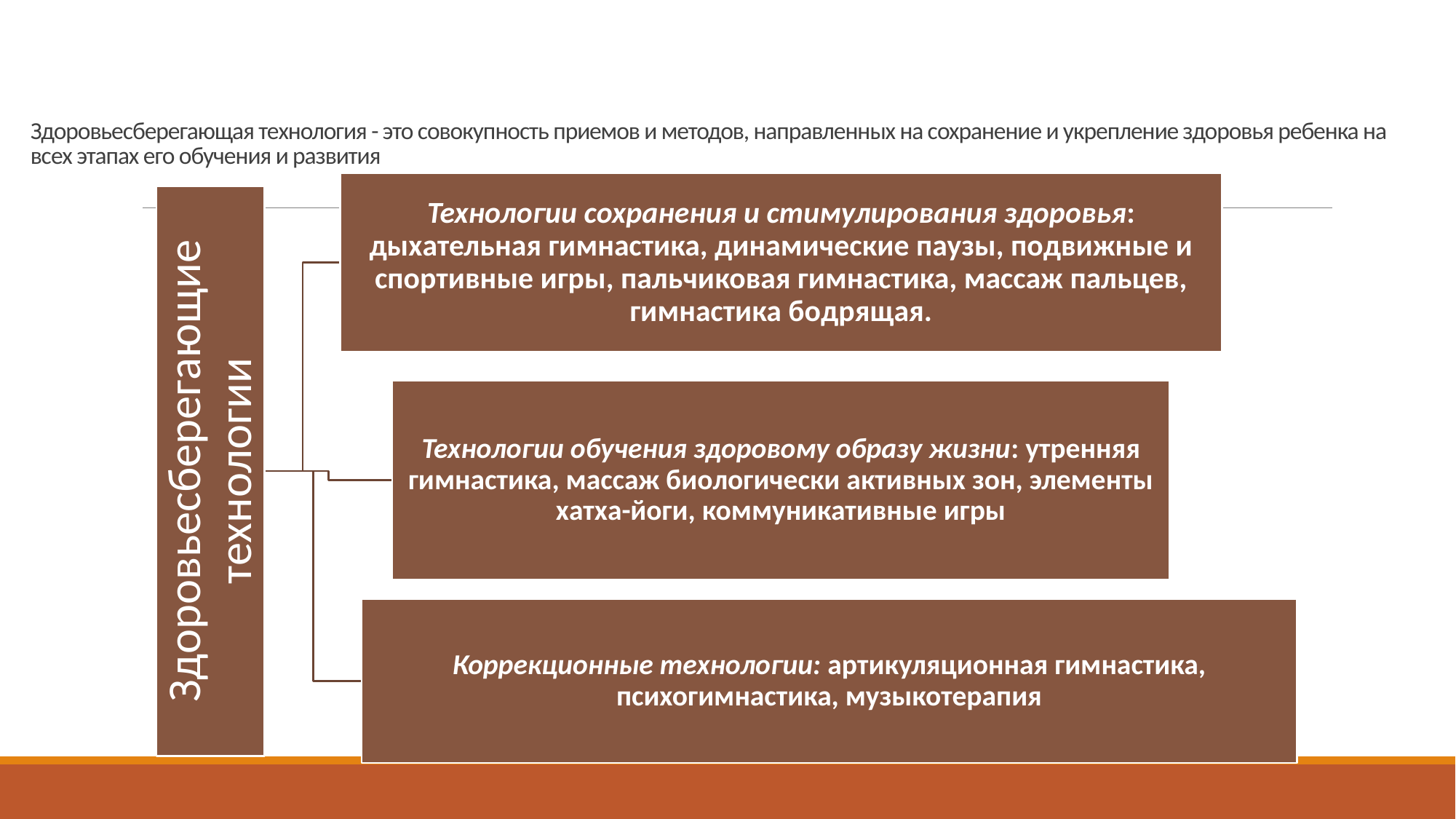

# Здоровьесберегающая технология - это совокупность приемов и методов, направленных на сохранение и укрепление здоровья ребенка на всех этапах его обучения и развития

Здоровьесберегающие технологии
Технологии сохранения и стимулирования здоровья: дыхательная гимнастика, динамические паузы, подвижные и спортивные игры, пальчиковая гимнастика, массаж пальцев, гимнастика бодрящая.
Технологии обучения здоровому образу жизни: утренняя гимнастика, массаж биологически активных зон, элементы хатха-йоги, коммуникативные игры
Коррекционные технологии: артикуляционная гимнастика, психогимнастика, музыкотерапия